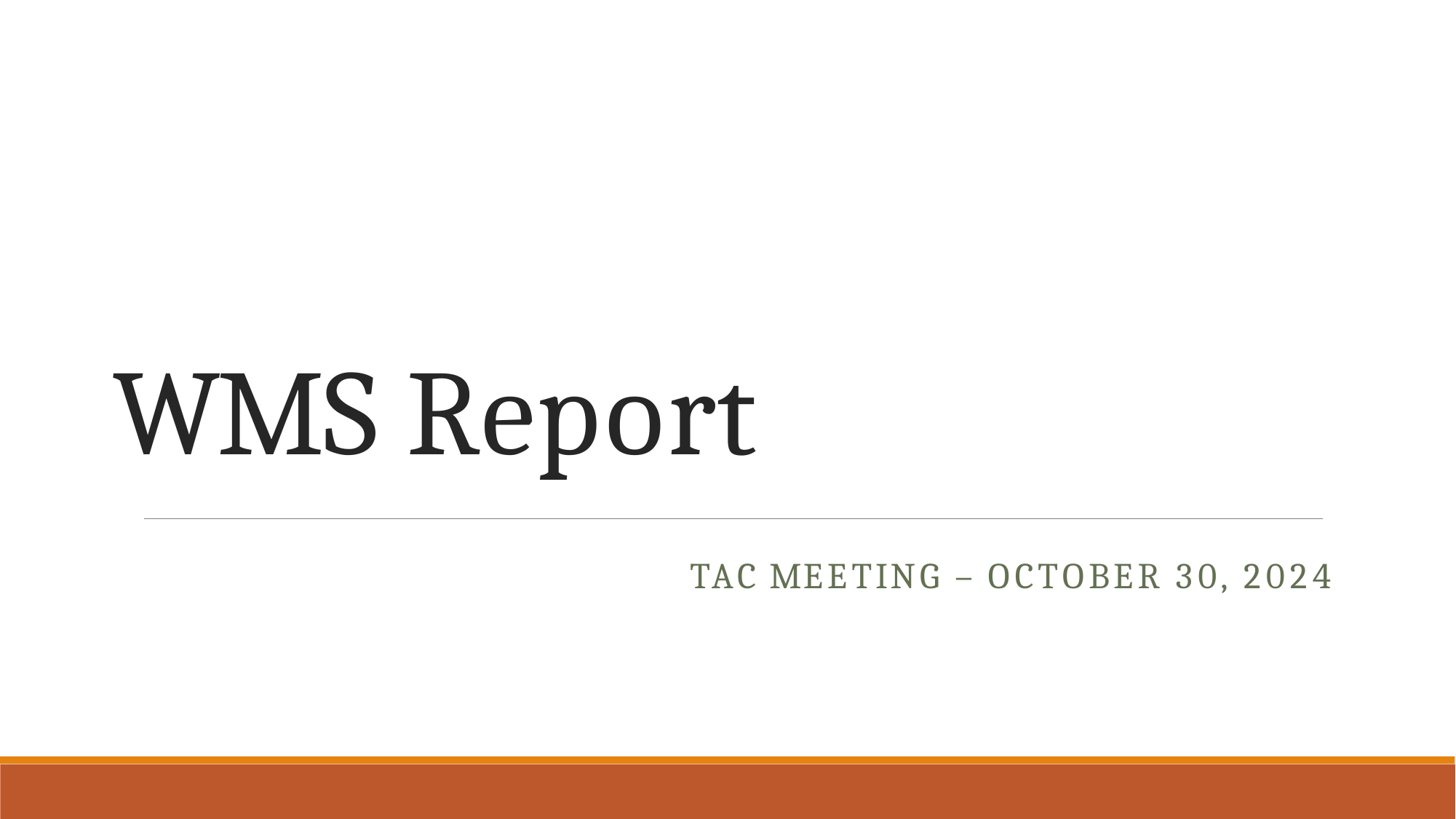

# WMS Report
TAC Meeting – October 30, 2024